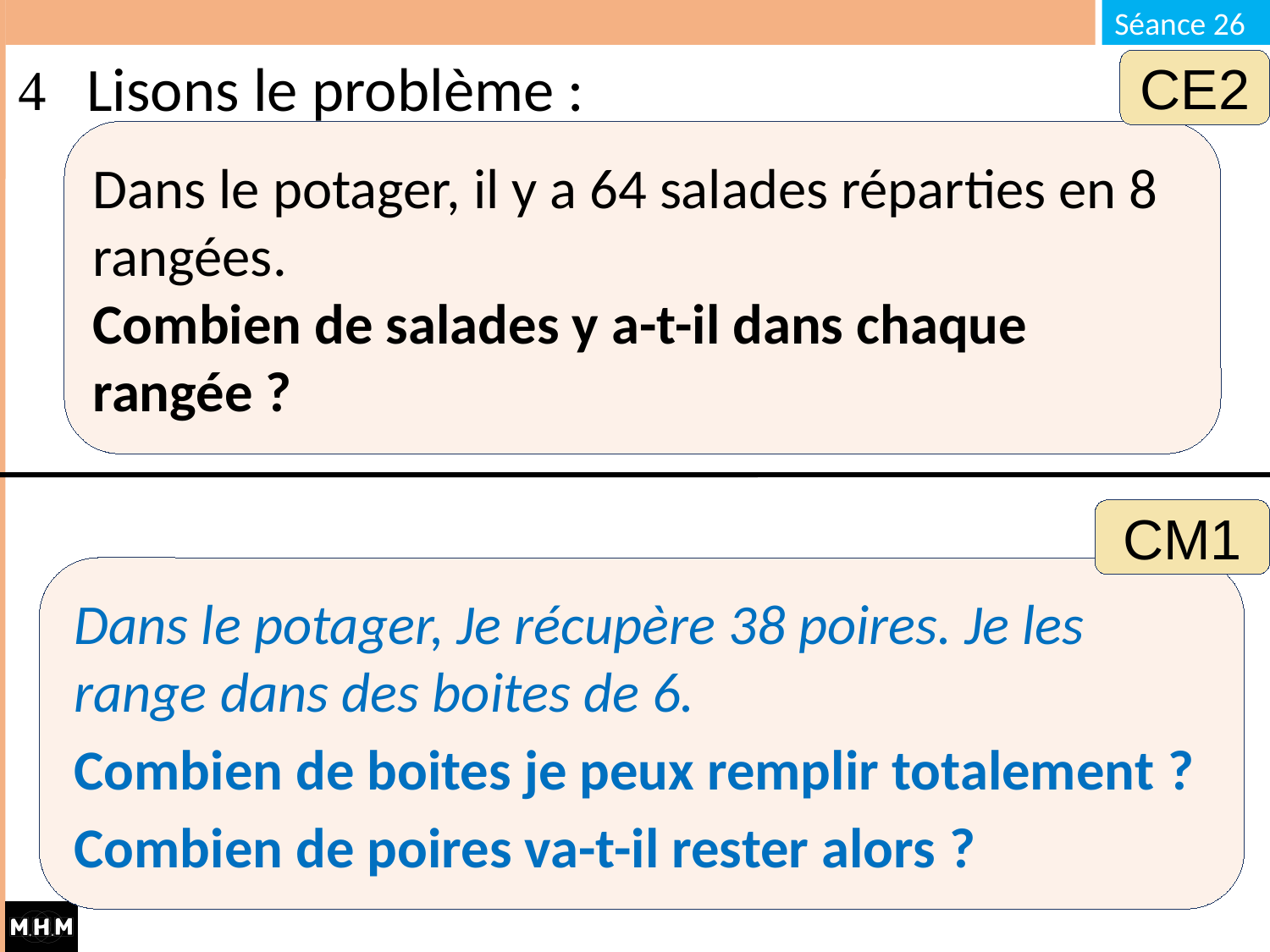

# Lisons le problème :
CE2
Dans le potager, il y a 64 salades réparties en 8 rangées.
Combien de salades y a-t-il dans chaque rangée ?

CM1
Dans le potager, Je récupère 38 poires. Je les range dans des boites de 6.
Combien de boites je peux remplir totalement ?
Combien de poires va-t-il rester alors ?